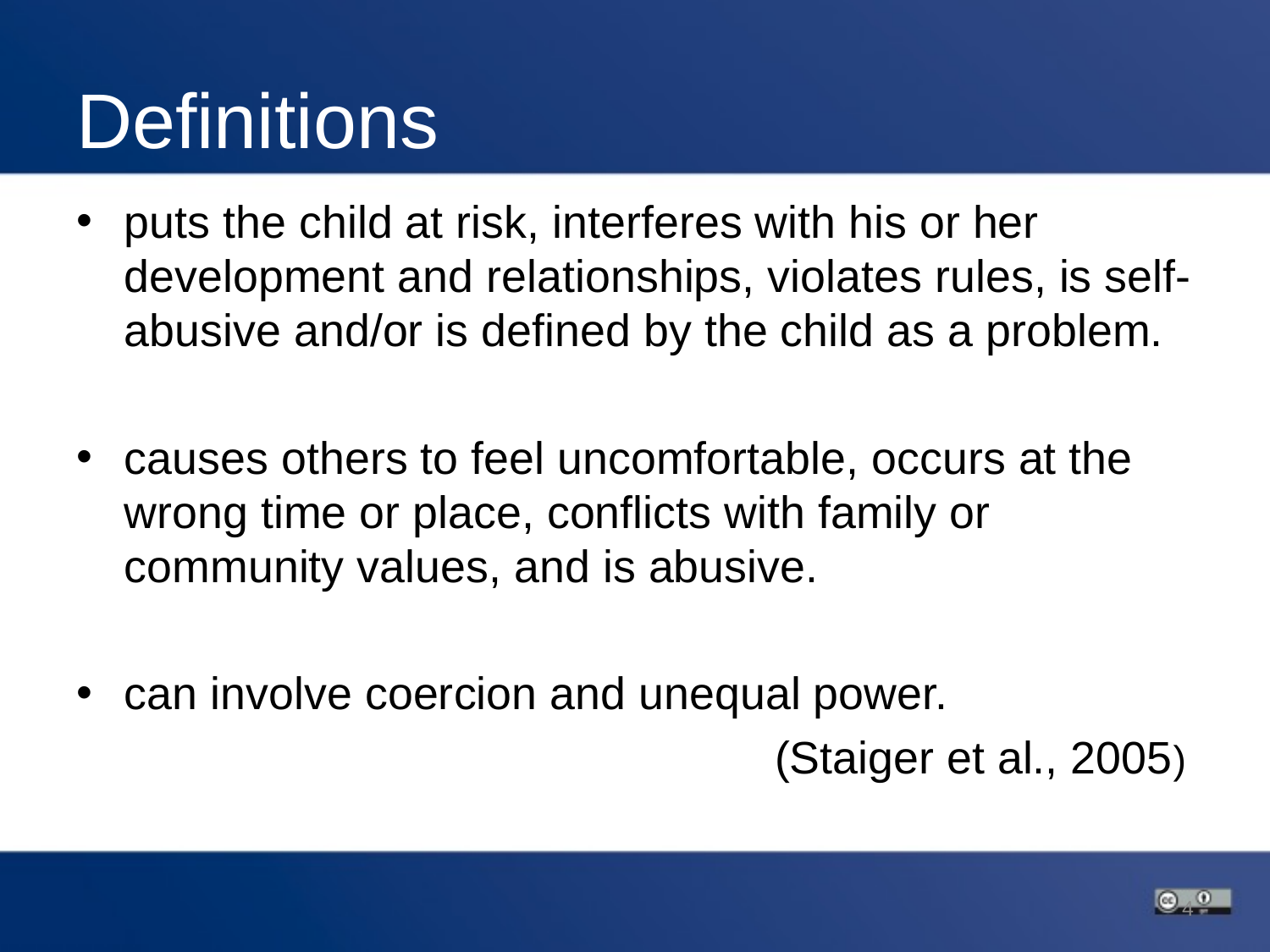

# Definitions
puts the child at risk, interferes with his or her development and relationships, violates rules, is self-abusive and/or is defined by the child as a problem.

causes others to feel uncomfortable, occurs at the wrong time or place, conflicts with family or community values, and is abusive.

can involve coercion and unequal power.
                                                       (Staiger et al., 2005)
4